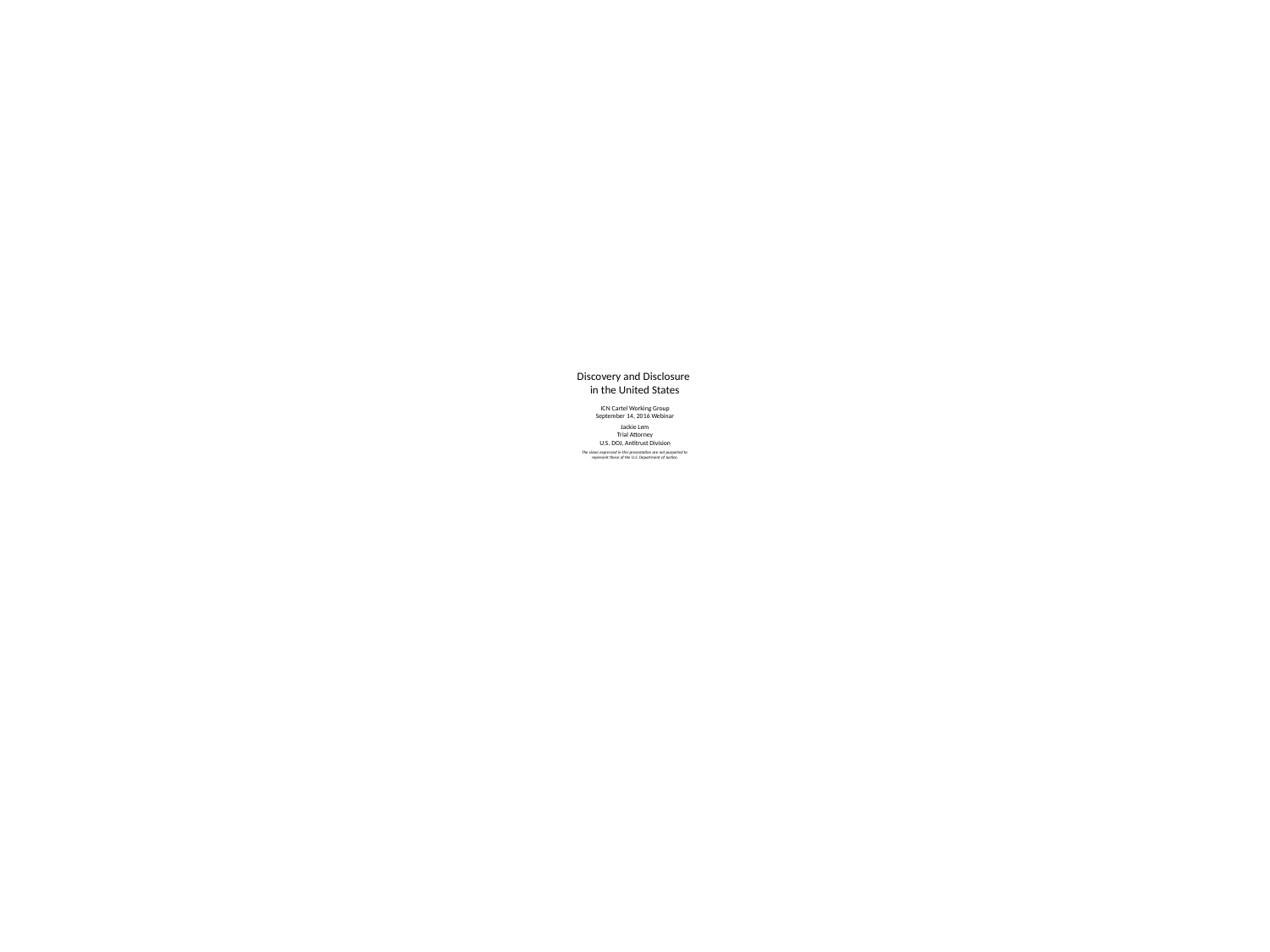

# Discovery and Disclosure in the United States ICN Cartel Working Group September 14, 2016 Webinar Jackie Lem Trial Attorney U.S. DOJ, Antitrust Division The views expressed in this presentation are not purported to represent those of the U.S. Department of Justice.